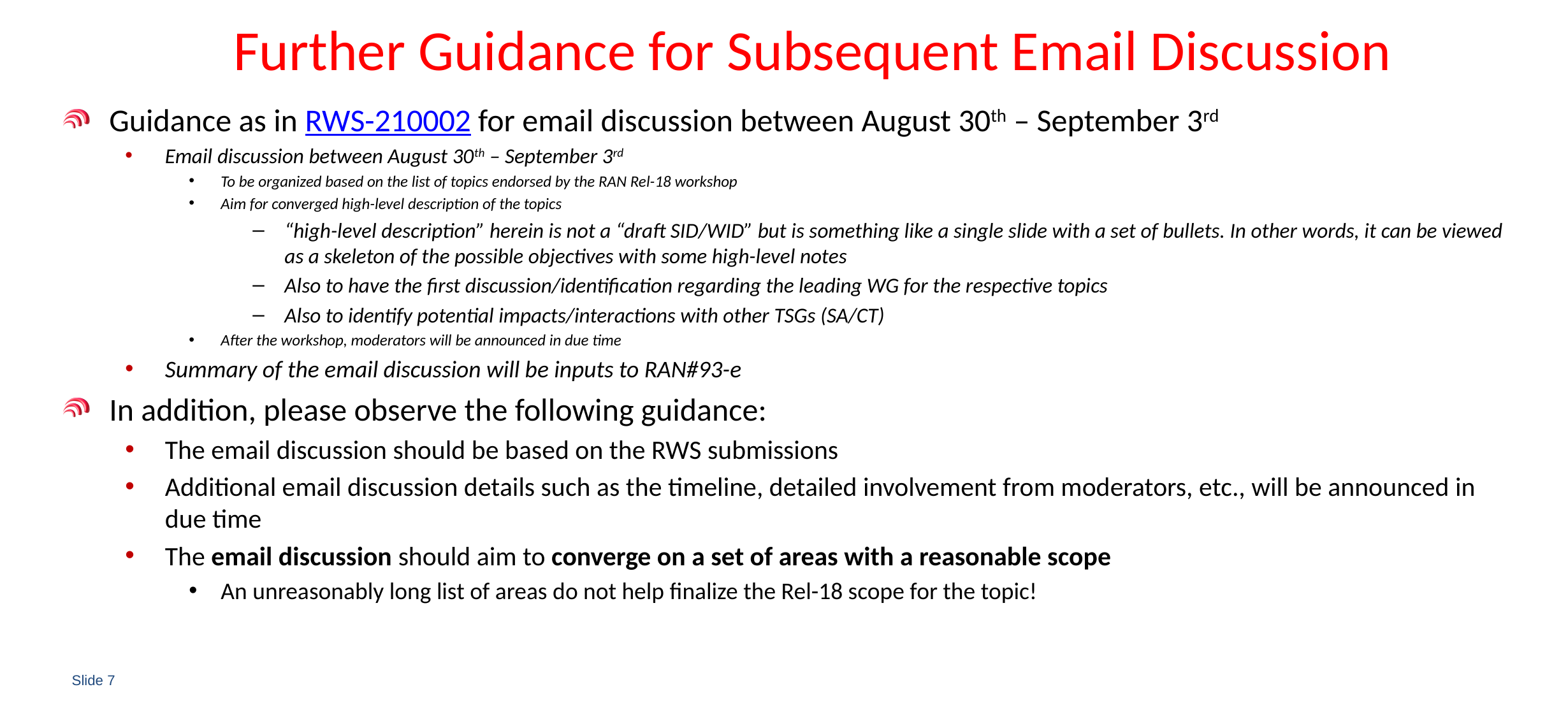

# Further Guidance for Subsequent Email Discussion
Guidance as in RWS-210002 for email discussion between August 30th – September 3rd
Email discussion between August 30th – September 3rd
To be organized based on the list of topics endorsed by the RAN Rel-18 workshop
Aim for converged high-level description of the topics
“high-level description” herein is not a “draft SID/WID” but is something like a single slide with a set of bullets. In other words, it can be viewed as a skeleton of the possible objectives with some high-level notes
Also to have the first discussion/identification regarding the leading WG for the respective topics
Also to identify potential impacts/interactions with other TSGs (SA/CT)
After the workshop, moderators will be announced in due time
Summary of the email discussion will be inputs to RAN#93-e
In addition, please observe the following guidance:
The email discussion should be based on the RWS submissions
Additional email discussion details such as the timeline, detailed involvement from moderators, etc., will be announced in due time
The email discussion should aim to converge on a set of areas with a reasonable scope
An unreasonably long list of areas do not help finalize the Rel-18 scope for the topic!